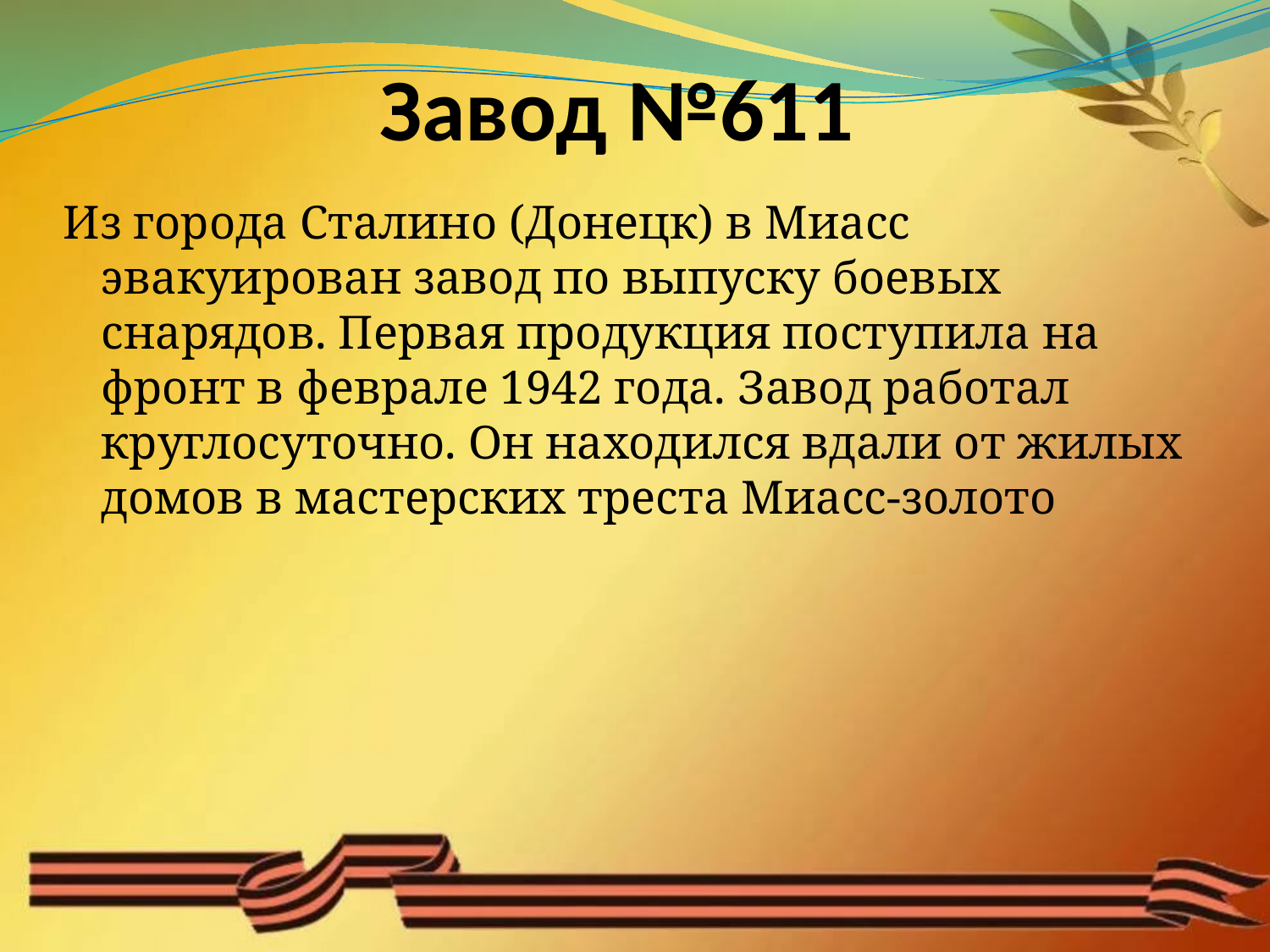

# Завод №611
Из города Сталино (Донецк) в Миасс эвакуирован завод по выпуску боевых снарядов. Первая продукция поступила на фронт в феврале 1942 года. Завод работал круглосуточно. Он находился вдали от жилых домов в мастерских треста Миасс-золото